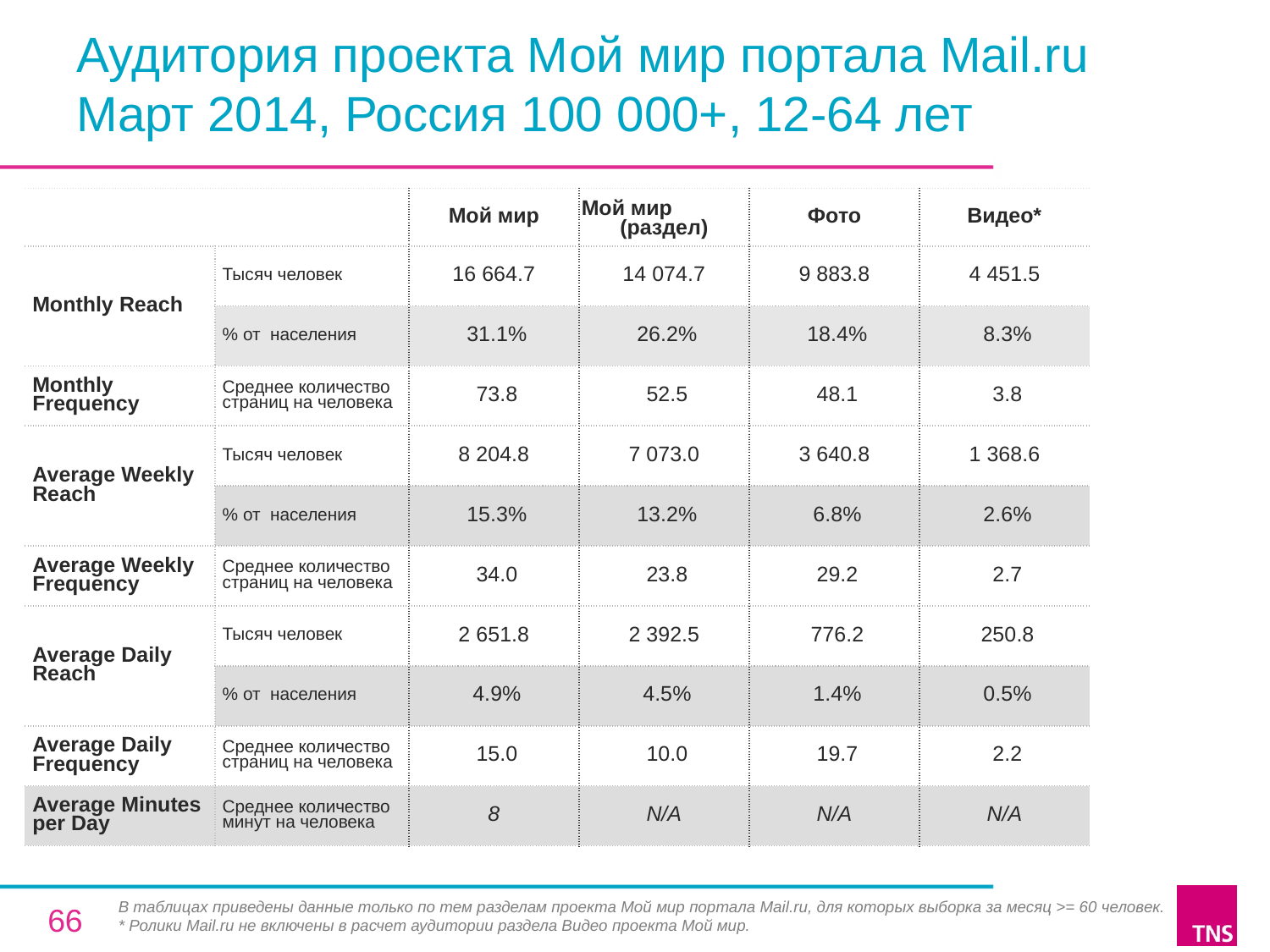

# Аудитория проекта Мой мир портала Mail.ru Март 2014, Россия 100 000+, 12-64 лет
|  |  | Мой мир | Мой мир (раздел) | Фото | Видео\* |
| --- | --- | --- | --- | --- | --- |
| Monthly Reach | Тысяч человек | 16 664.7 | 14 074.7 | 9 883.8 | 4 451.5 |
|  | % от населения | 31.1% | 26.2% | 18.4% | 8.3% |
| Monthly Frequency | Среднее количество страниц на человека | 73.8 | 52.5 | 48.1 | 3.8 |
| Average Weekly Reach | Тысяч человек | 8 204.8 | 7 073.0 | 3 640.8 | 1 368.6 |
|  | % от населения | 15.3% | 13.2% | 6.8% | 2.6% |
| Average Weekly Frequency | Среднее количество страниц на человека | 34.0 | 23.8 | 29.2 | 2.7 |
| Average Daily Reach | Тысяч человек | 2 651.8 | 2 392.5 | 776.2 | 250.8 |
|  | % от населения | 4.9% | 4.5% | 1.4% | 0.5% |
| Average Daily Frequency | Среднее количество страниц на человека | 15.0 | 10.0 | 19.7 | 2.2 |
| Average Minutes per Day | Среднее количество минут на человека | 8 | N/A | N/A | N/A |
В таблицах приведены данные только по тем разделам проекта Мой мир портала Mail.ru, для которых выборка за месяц >= 60 человек.
* Ролики Mail.ru не включены в расчет аудитории раздела Видео проекта Мой мир.
66